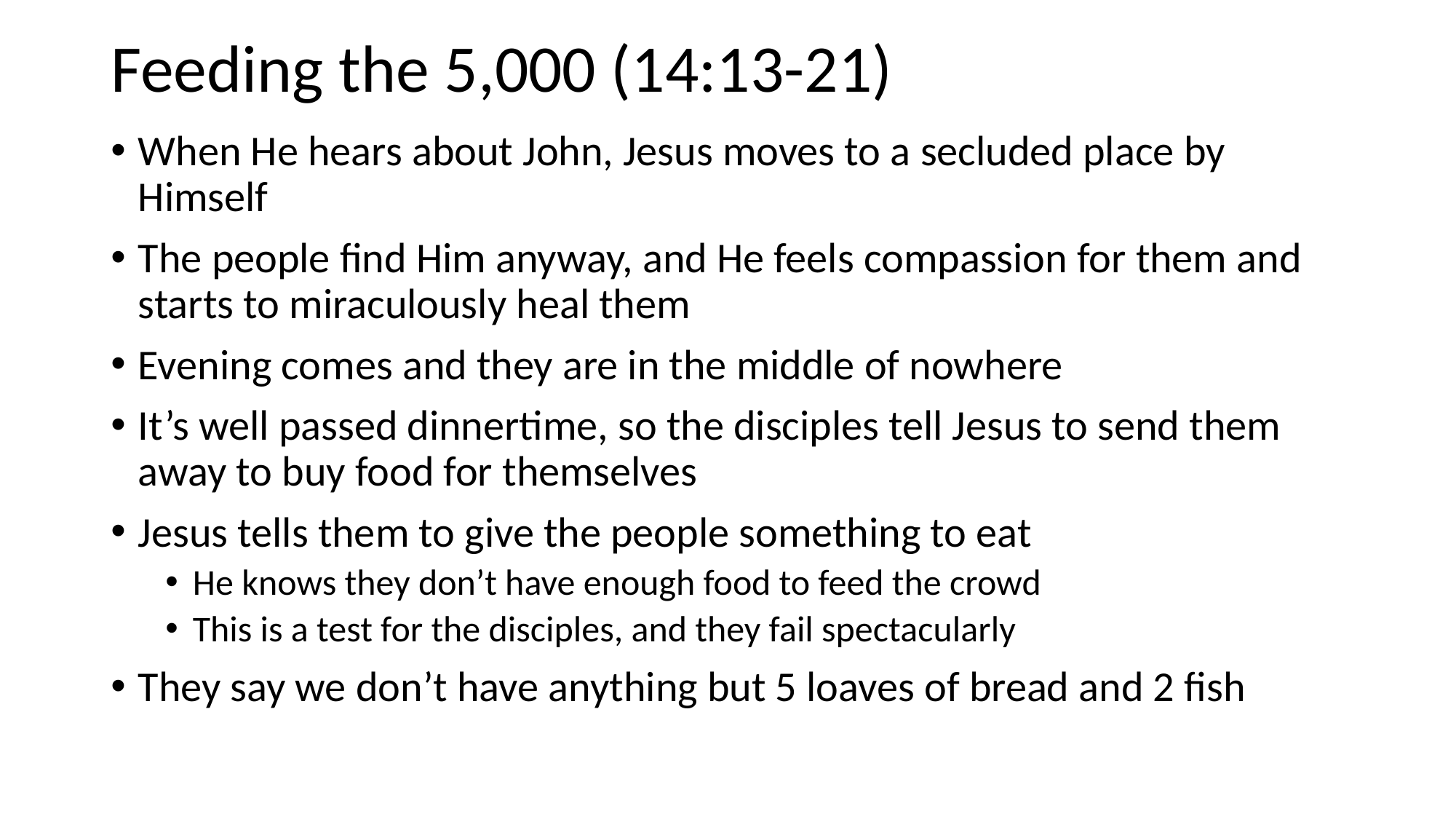

# Feeding the 5,000 (14:13-21)
When He hears about John, Jesus moves to a secluded place by Himself
The people find Him anyway, and He feels compassion for them and starts to miraculously heal them
Evening comes and they are in the middle of nowhere
It’s well passed dinnertime, so the disciples tell Jesus to send them away to buy food for themselves
Jesus tells them to give the people something to eat
He knows they don’t have enough food to feed the crowd
This is a test for the disciples, and they fail spectacularly
They say we don’t have anything but 5 loaves of bread and 2 fish